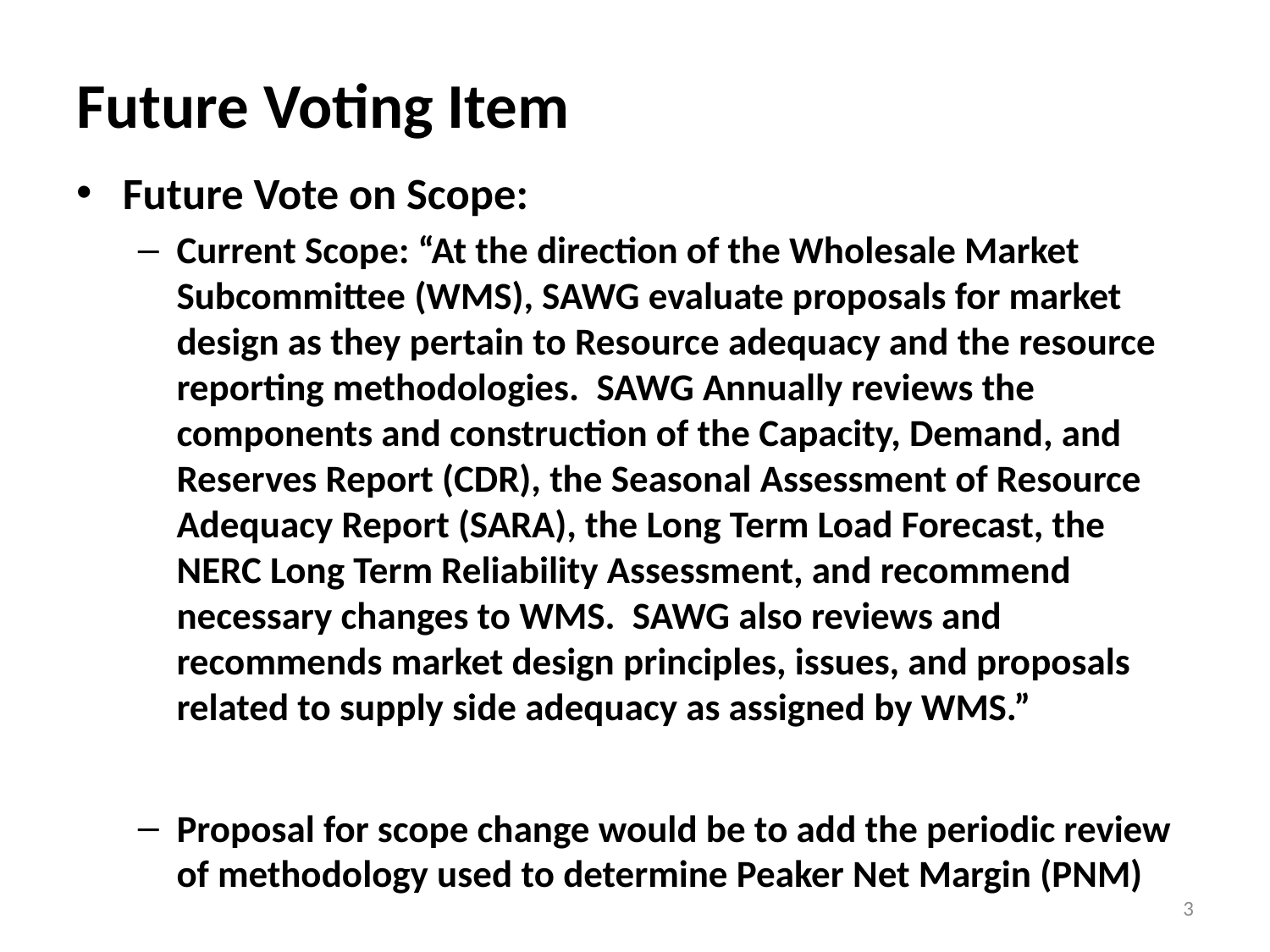

# Future Voting Item
Future Vote on Scope:
Current Scope: “At the direction of the Wholesale Market Subcommittee (WMS), SAWG evaluate proposals for market design as they pertain to Resource adequacy and the resource reporting methodologies.  SAWG Annually reviews the components and construction of the Capacity, Demand, and Reserves Report (CDR), the Seasonal Assessment of Resource Adequacy Report (SARA), the Long Term Load Forecast, the NERC Long Term Reliability Assessment, and recommend necessary changes to WMS.  SAWG also reviews and recommends market design principles, issues, and proposals related to supply side adequacy as assigned by WMS.”

Proposal for scope change would be to add the periodic review of methodology used to determine Peaker Net Margin (PNM)

3